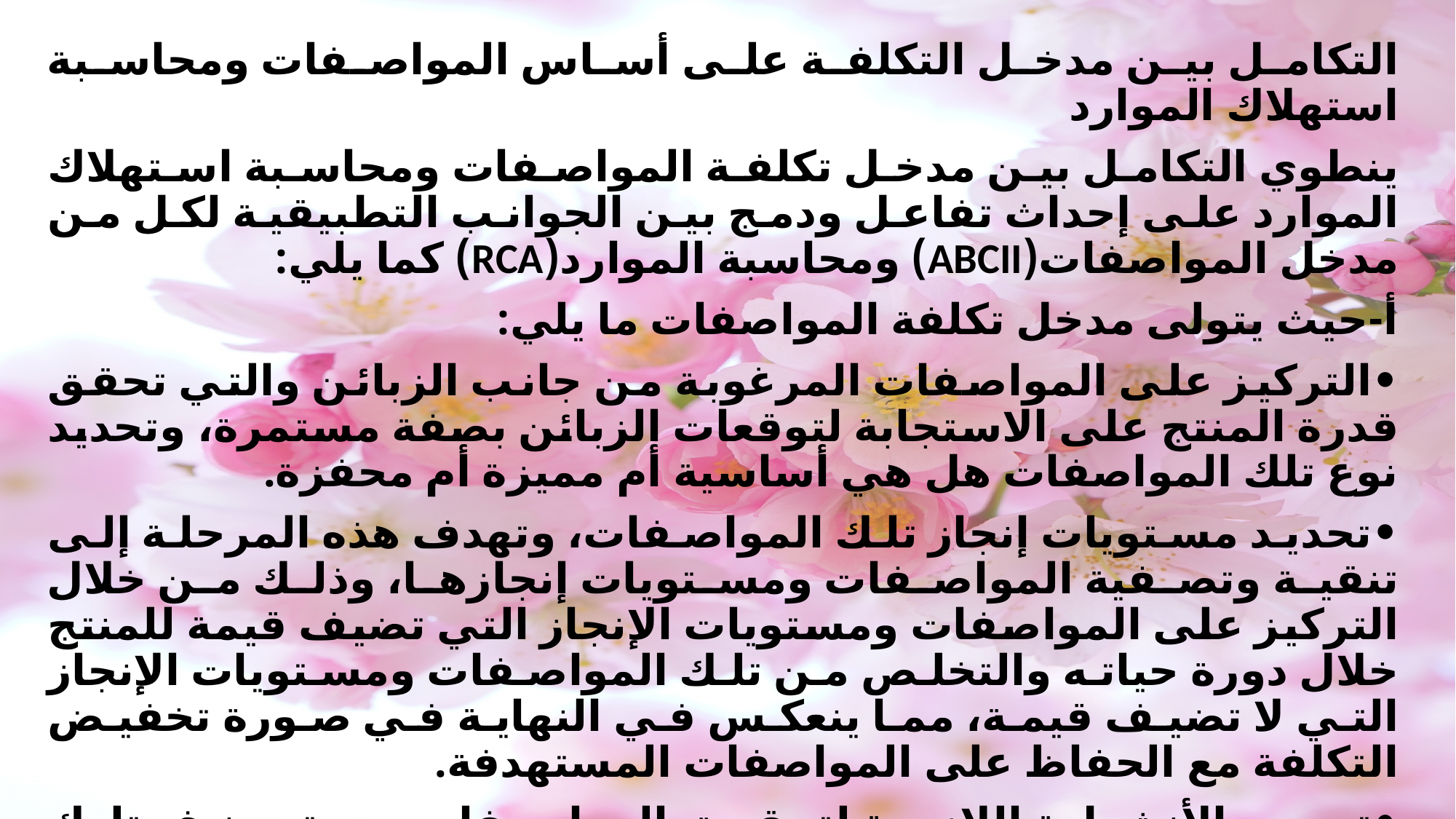

التكامل بين مدخل التكلفة على أساس المواصفات ومحاسبة استهلاك الموارد
ينطوي التكامل بين مدخل تكلفة المواصفات ومحاسبة استهلاك الموارد على إحداث تفاعل ودمج بين الجوانب التطبيقية لكل من مدخل المواصفات(ABCII) ومحاسبة الموارد(RCA) كما يلي:
‌أ-حيث يتولى مدخل تكلفة المواصفات ما يلي:
•التركيز على المواصفات المرغوبة من جانب الزبائن والتي تحقق قدرة المنتج على الاستجابة لتوقعات الزبائن بصفة مستمرة، وتحديد نوع تلك المواصفات هل هي أساسية أم مميزة أم محفزة.
•تحديد مستويات إنجاز تلك المواصفات، وتهدف هذه المرحلة إلى تنقية وتصفية المواصفات ومستويات إنجازها، وذلك من خلال التركيز على المواصفات ومستويات الإنجاز التي تضيف قيمة للمنتج خلال دورة حياته والتخلص من تلك المواصفات ومستويات الإنجاز التي لا تضيف قيمة، مما ينعكس في النهاية في صورة تخفيض التكلفة مع الحفاظ على المواصفات المستهدفة.
•تحديد الأنشطة اللازمة لتحقيق المواصفات مع تصنيف تلك الأنشطة.
#